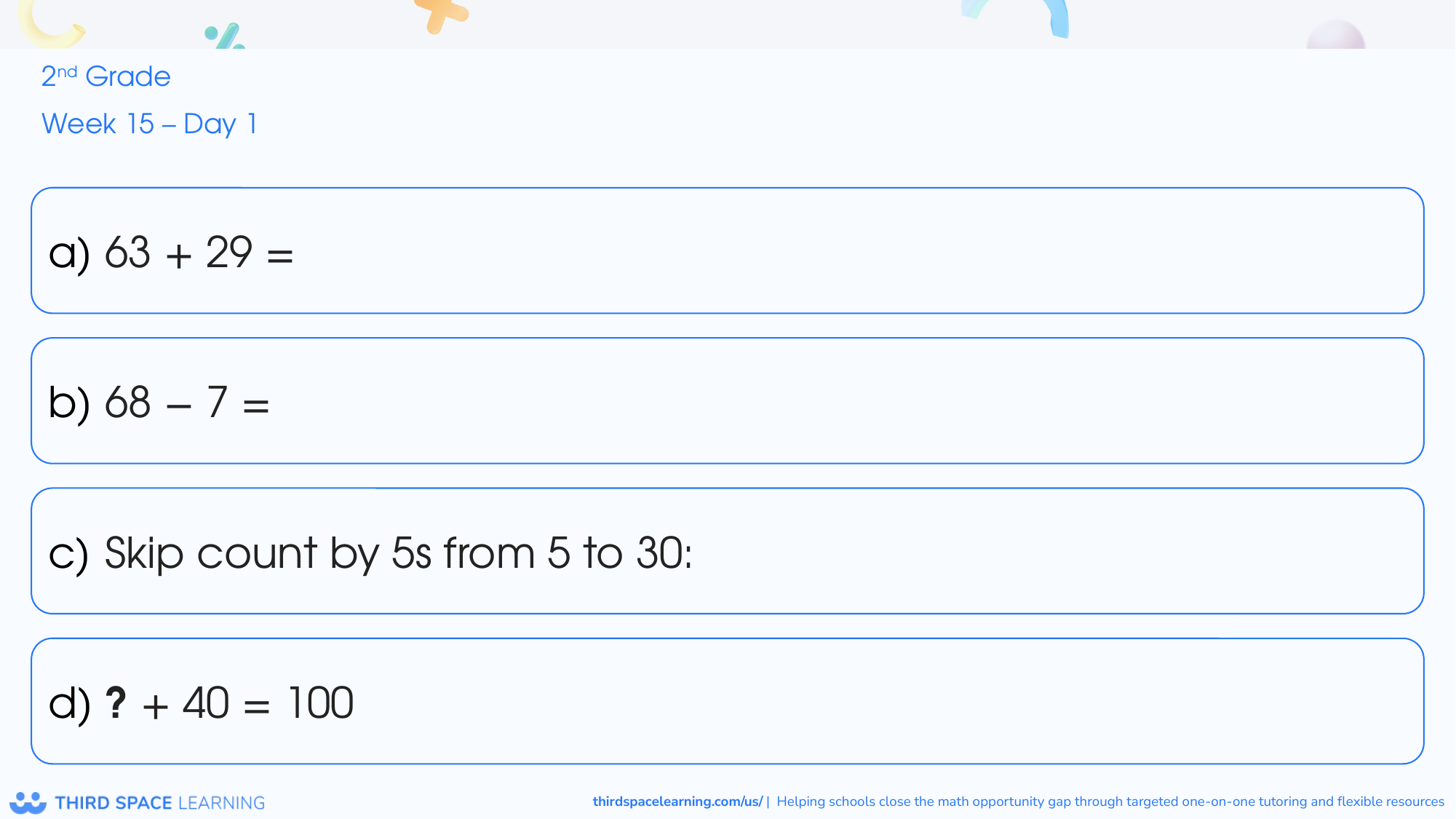

2nd Grade
Week 15 – Day 1
63 + 29 =
68 − 7 =
Skip count by 5s from 5 to 30:
? + 40 = 100